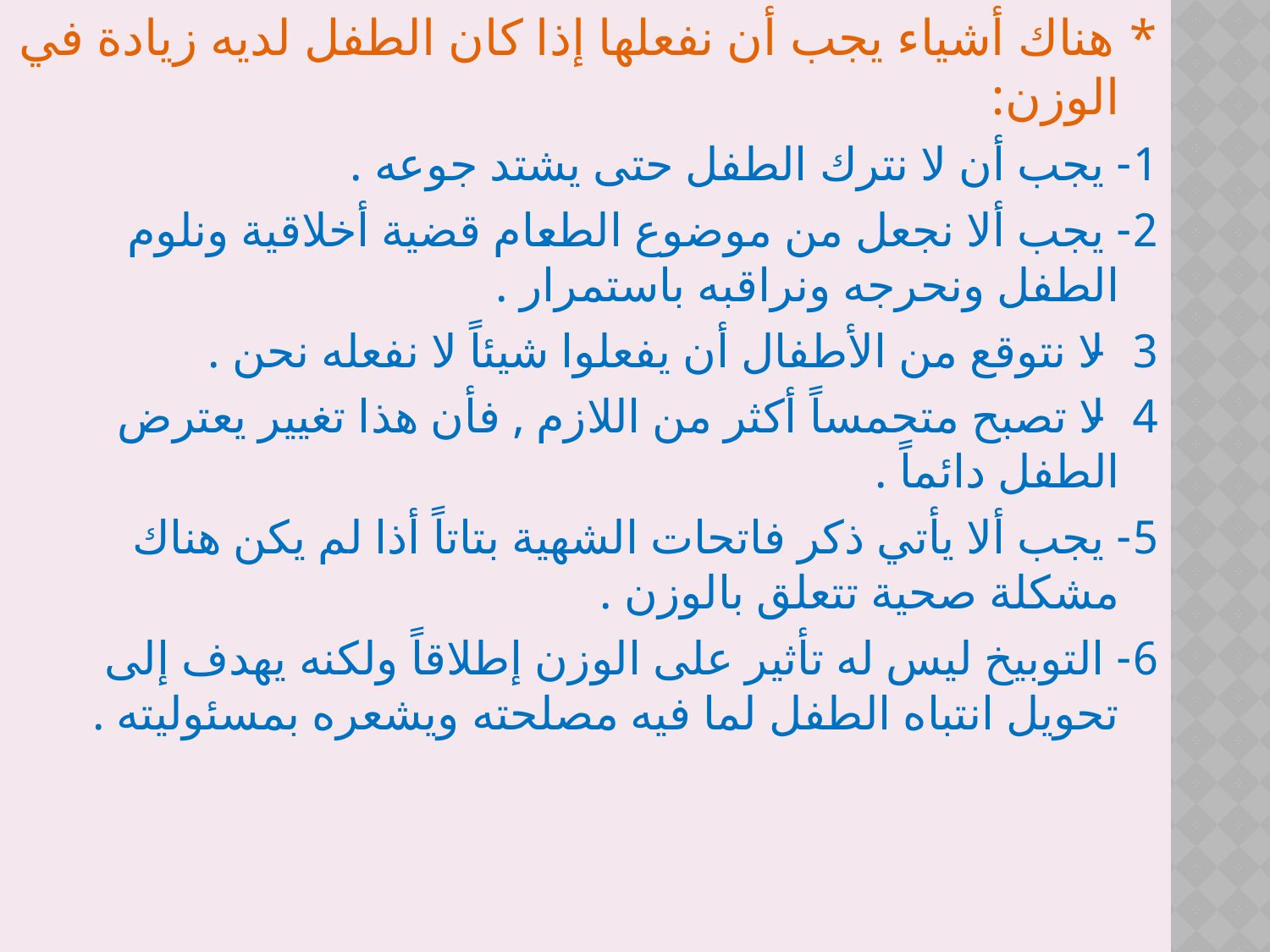

* هناك أشياء يجب أن نفعلها إذا كان الطفل لديه زيادة في الوزن:
1- يجب أن لا نترك الطفل حتى يشتد جوعه .
2- يجب ألا نجعل من موضوع الطعام قضية أخلاقية ونلوم الطفل ونحرجه ونراقبه باستمرار .
3- لا نتوقع من الأطفال أن يفعلوا شيئاً لا نفعله نحن .
4- لا تصبح متحمساً أكثر من اللازم , فأن هذا تغيير يعترض الطفل دائماً .
5- يجب ألا يأتي ذكر فاتحات الشهية بتاتاً أذا لم يكن هناك مشكلة صحية تتعلق بالوزن .
6- التوبيخ ليس له تأثير على الوزن إطلاقاً ولكنه يهدف إلى تحويل انتباه الطفل لما فيه مصلحته ويشعره بمسئوليته .